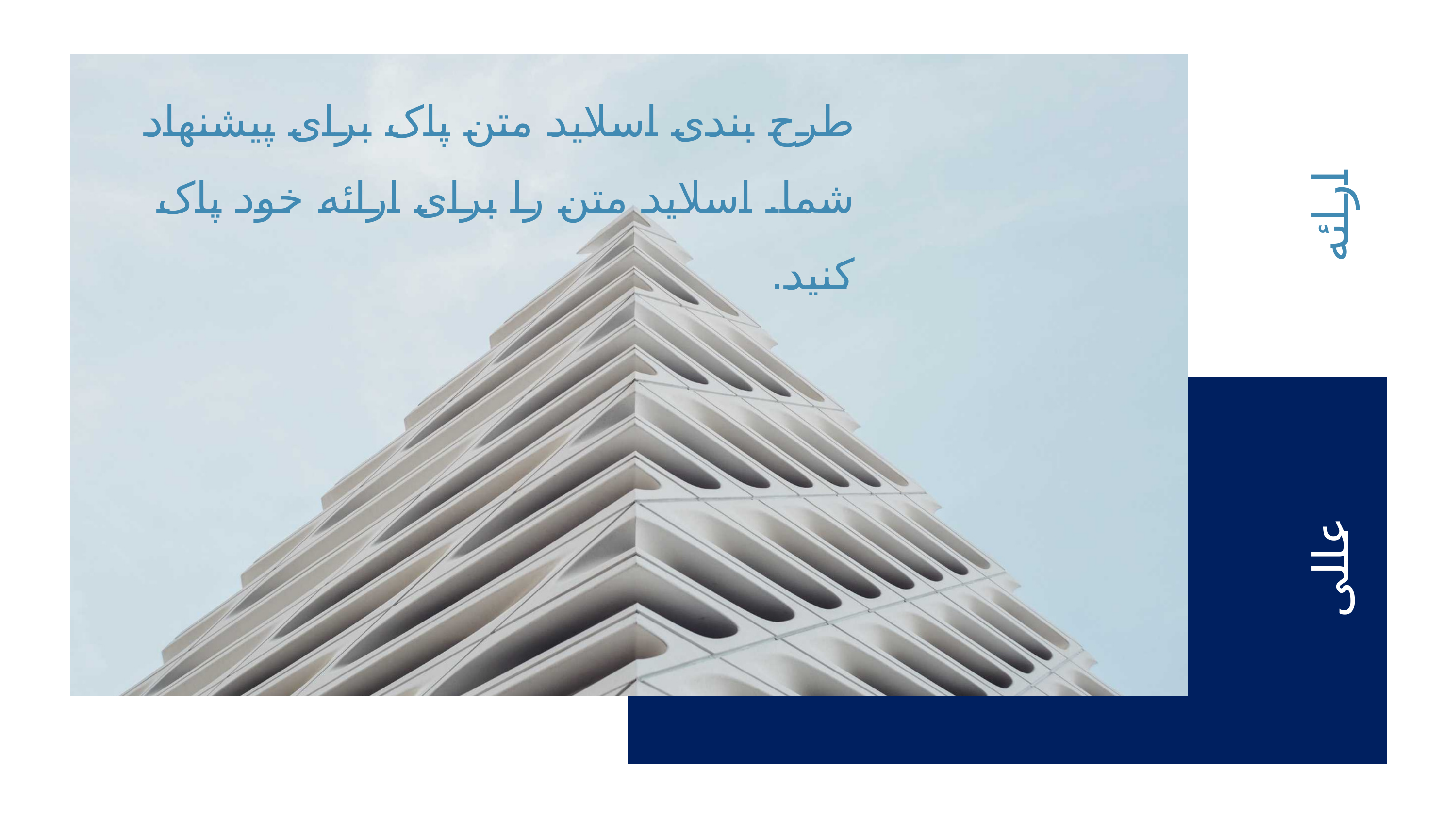

طرح بندی اسلاید متن پاک برای پیشنهاد شما. اسلاید متن را برای ارائه خود پاک کنید.
ارائه

عالی